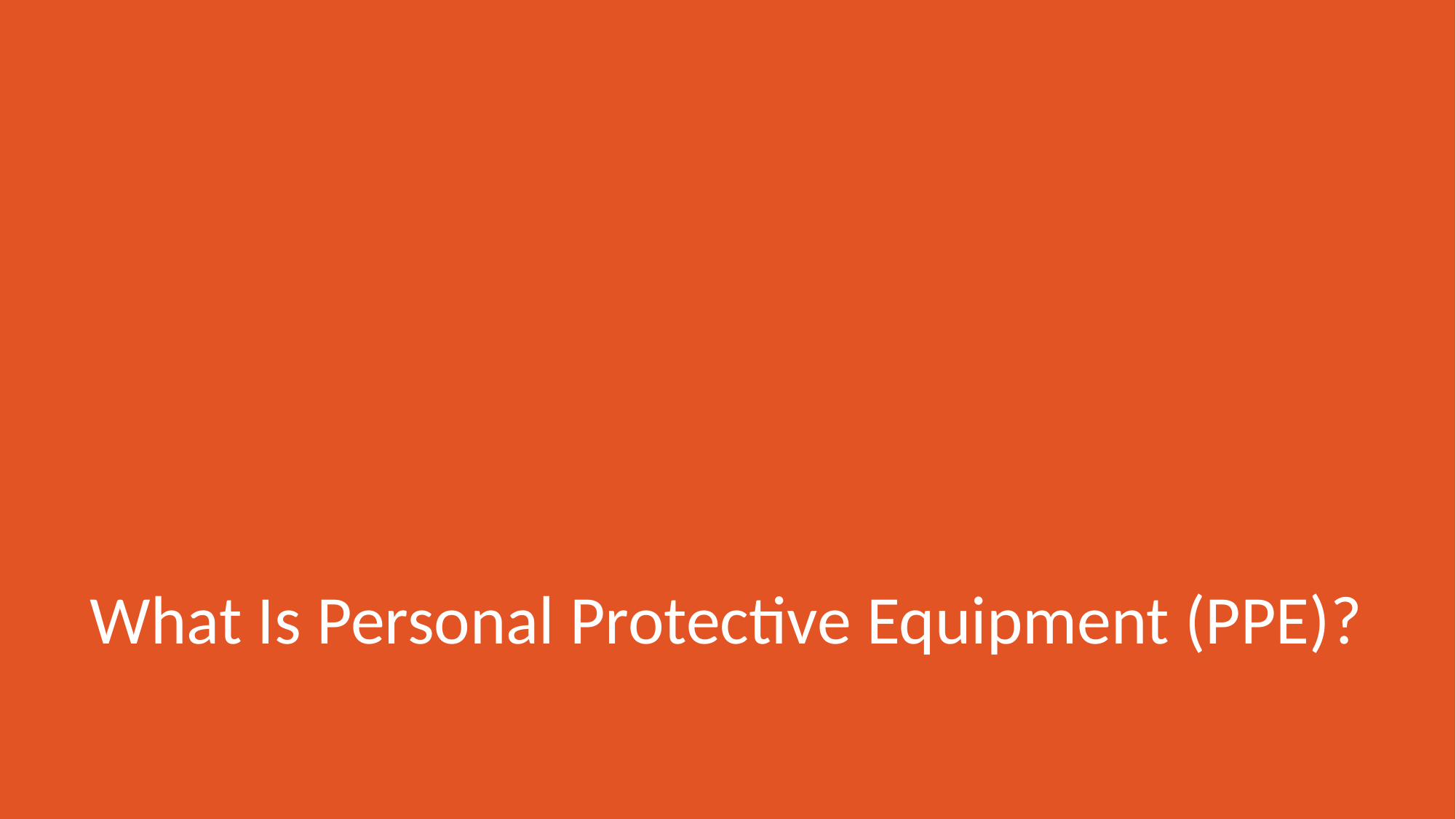

# What Is Personal Protective Equipment (PPE)?